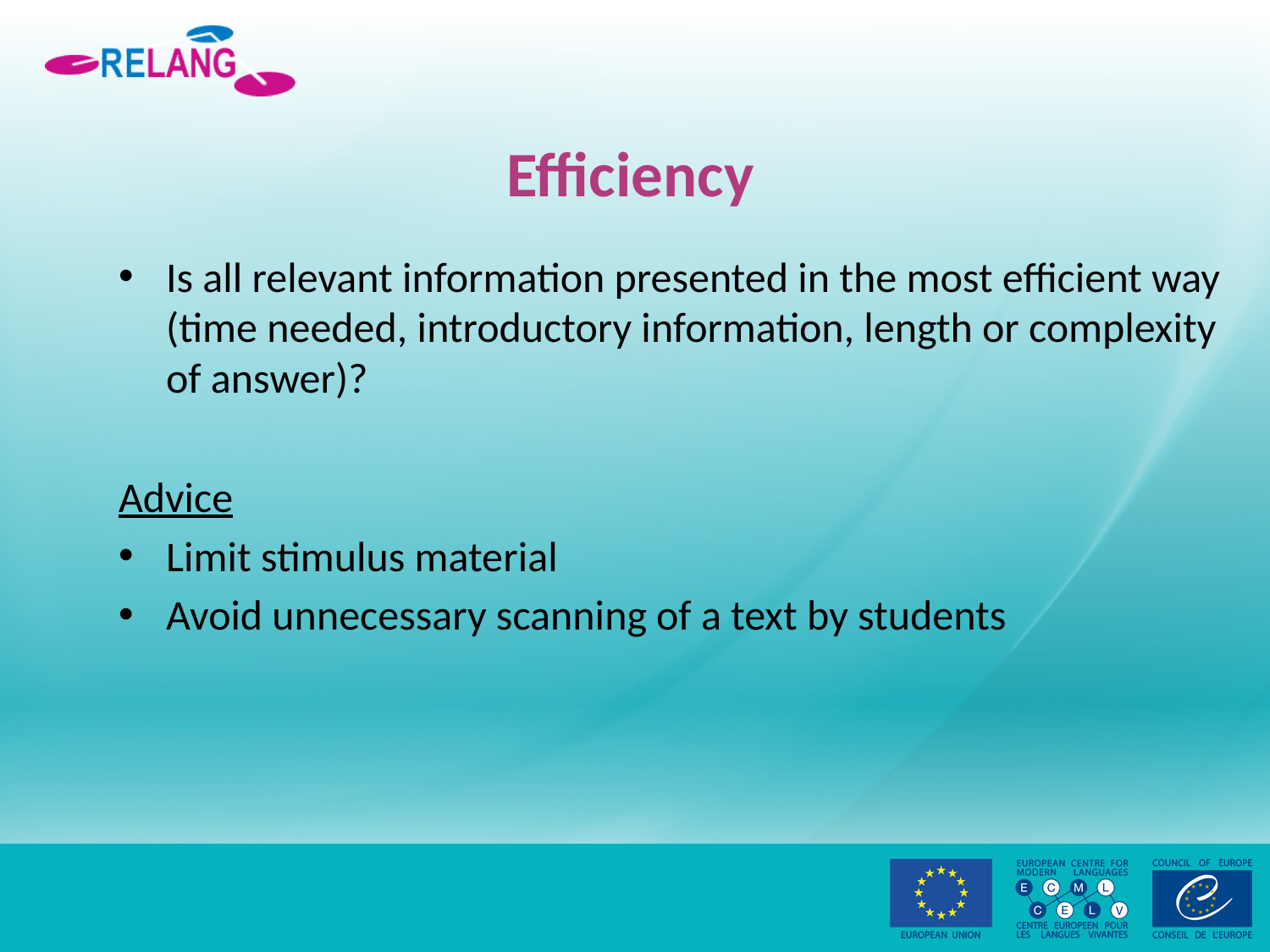

# Efficiency
Is all relevant information presented in the most efficient way (time needed, introductory information, length or complexity of answer)?

Advice
Limit stimulus material
Avoid unnecessary scanning of a text by students